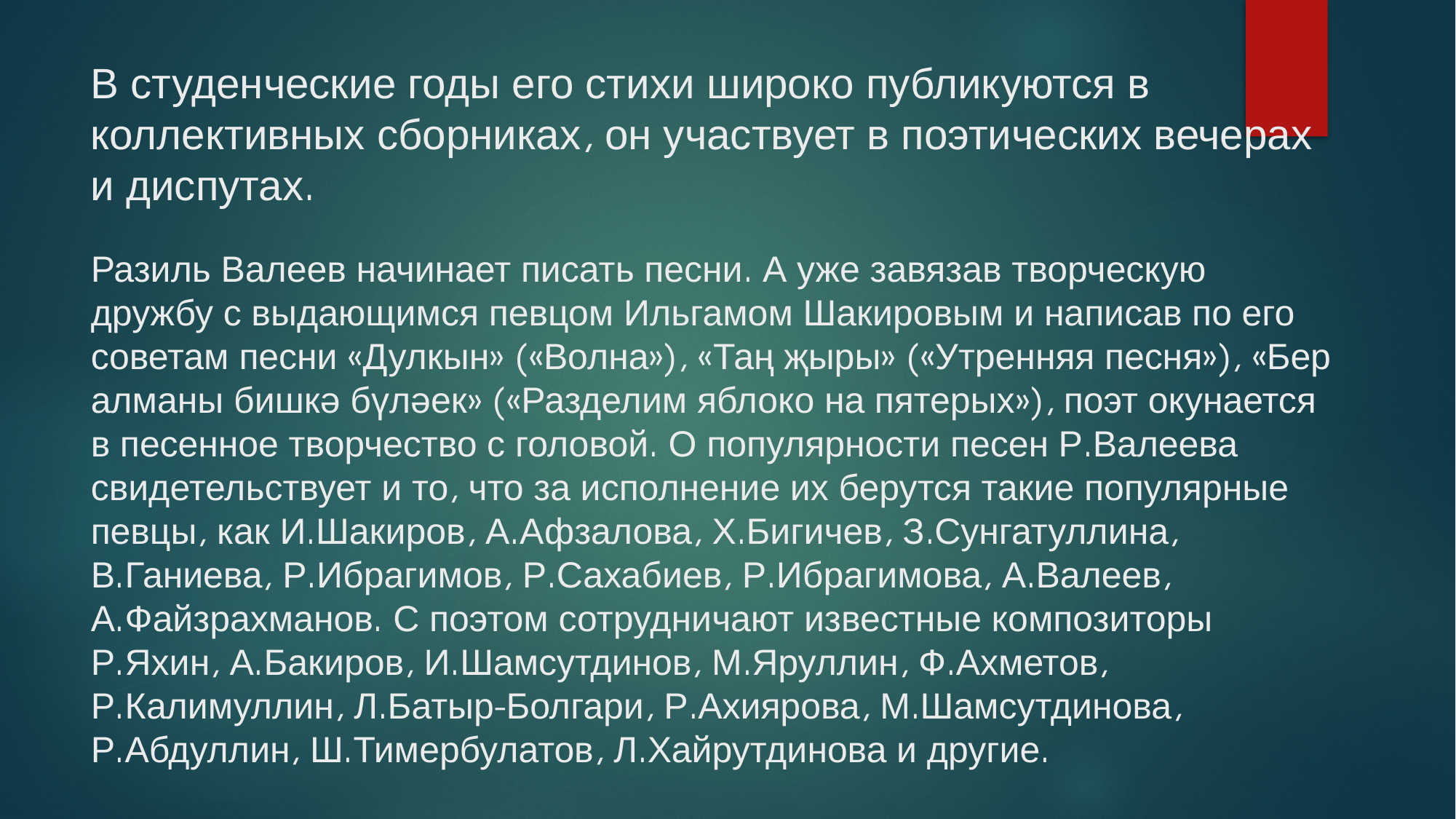

# В студенческие годы его стихи широко публикуются в коллективных сборниках, он участвует в поэтических вечерах и диспутах. Разиль Валеев начинает писать песни. А уже завязав творческую дружбу с выдающимся певцом Ильгамом Шакировым и написав по его советам песни «Дулкын» («Волна»), «Таң җыры» («Утренняя песня»), «Бер алманы бишкә бүләек» («Разделим яблоко на пятерых»), поэт окунается в песенное творчество с головой. О популярности песен Р.Валеева свидетельствует и то, что за исполнение их берутся такие популярные певцы, как И.Шакиров, А.Афзалова, Х.Бигичев, З.Сунгатуллина, В.Ганиева, Р.Ибрагимов, Р.Сахабиев, Р.Ибрагимова, А.Валеев, А.Файзрахманов. С поэтом сотрудничают известные композиторы Р.Яхин, А.Бакиров, И.Шамсутдинов, М.Яруллин, Ф.Ахметов, Р.Калимуллин, Л.Батыр-Болгари, Р.Ахиярова, М.Шамсутдинова, Р.Абдуллин, Ш.Тимербулатов, Л.Хайрутдинова и другие.